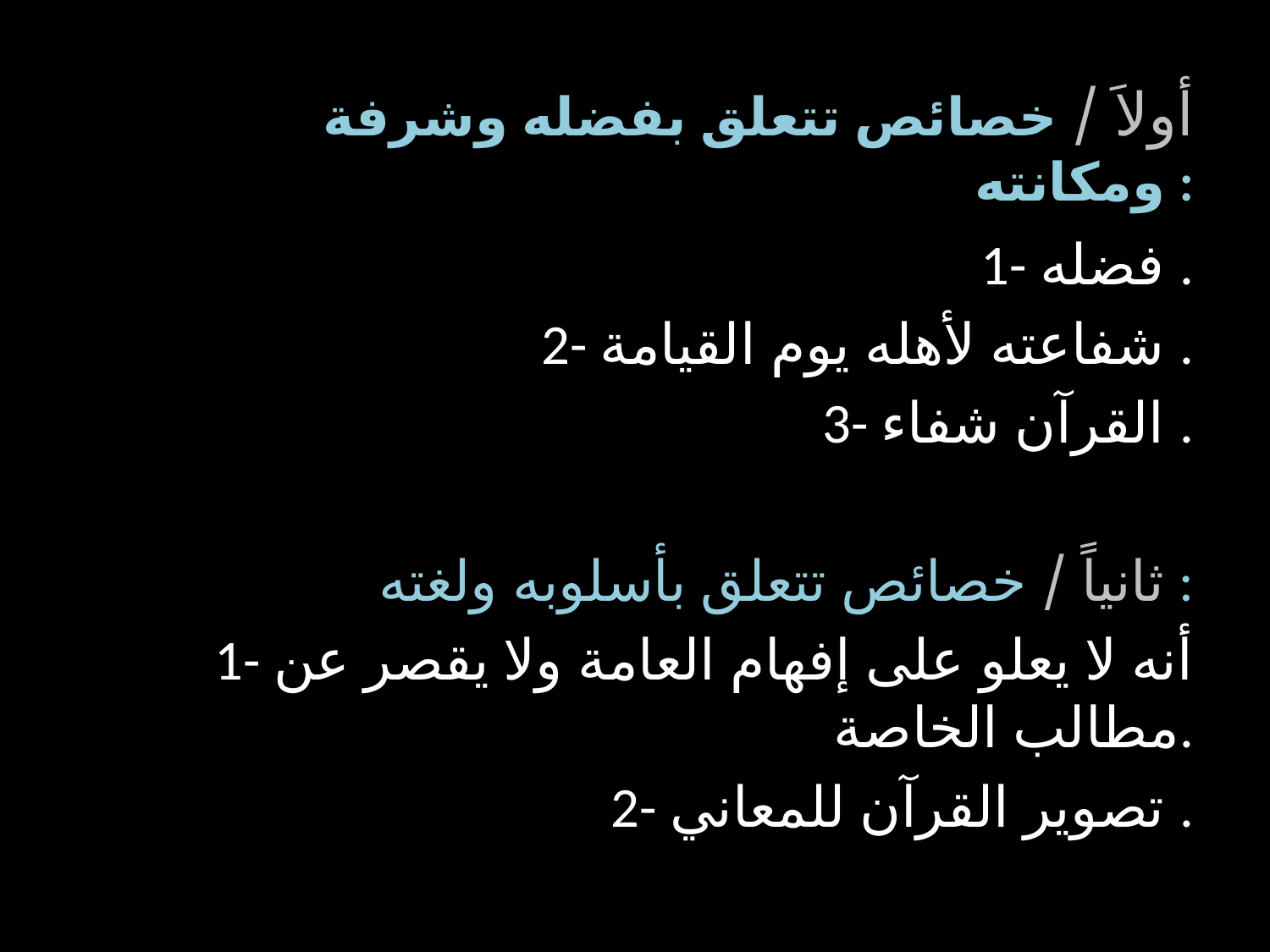

# أولاَ / خصائص تتعلق بفضله وشرفة ومكانته :
1- فضله .
2- شفاعته لأهله يوم القيامة .
3- القرآن شفاء .

ثانياً / خصائص تتعلق بأسلوبه ولغته :
1- أنه لا يعلو على إفهام العامة ولا يقصر عن مطالب الخاصة.
2- تصوير القرآن للمعاني .